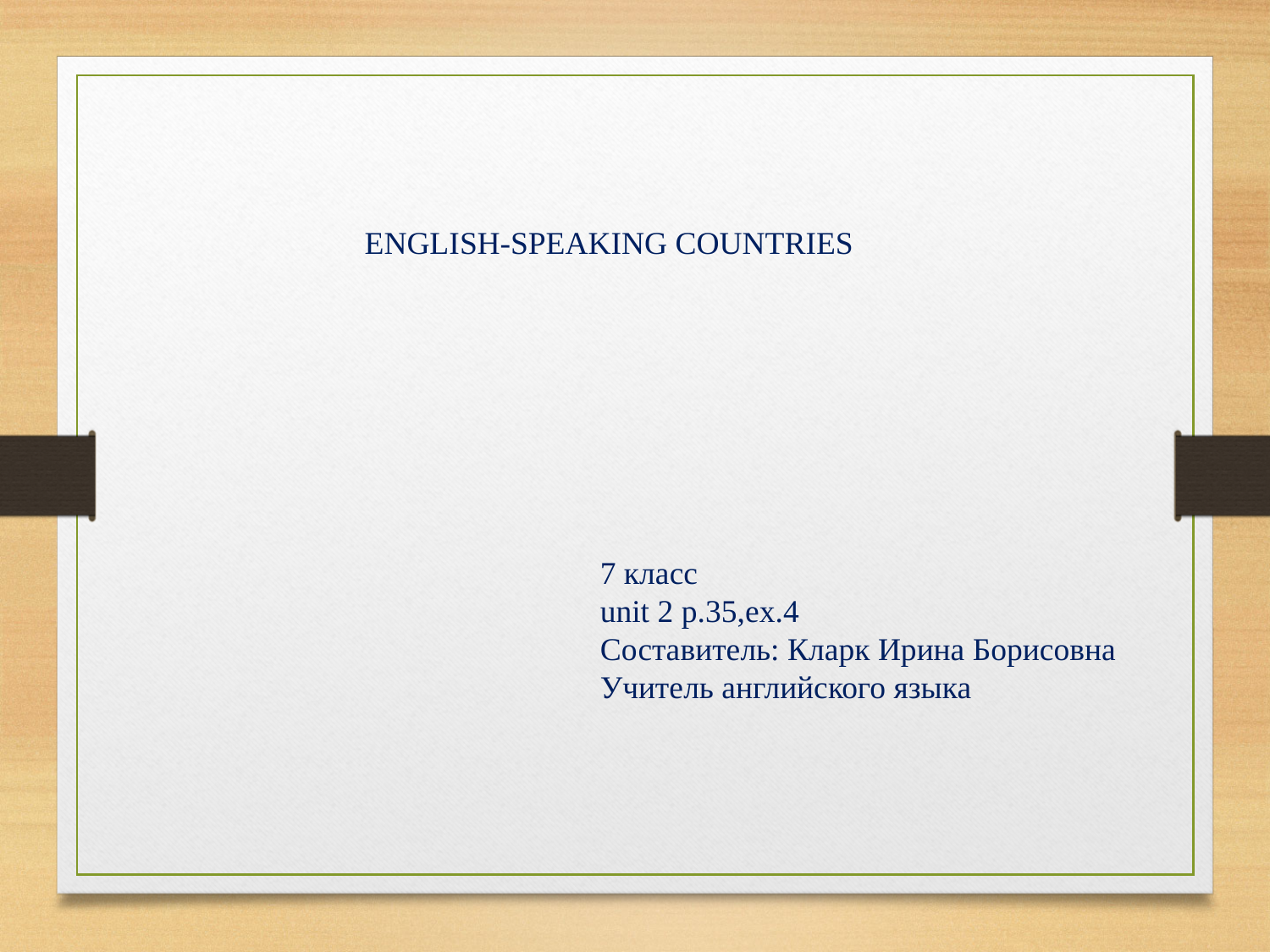

ENGLISH-SPEAKING COUNTRIES

7 класс
unit 2 p.35,ex.4
Составитель: Кларк Ирина Борисовна
Учитель английского языка